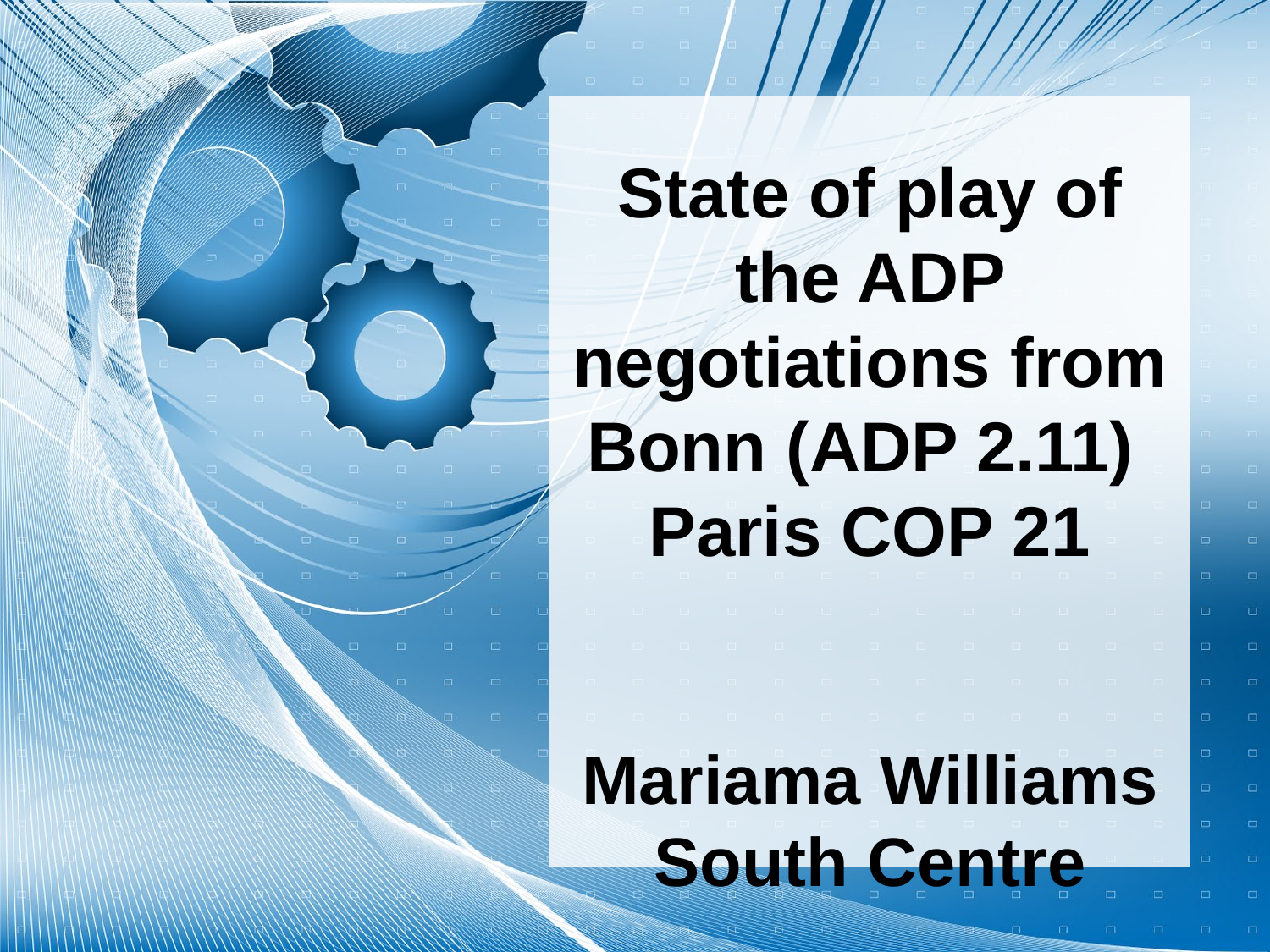

# State of play of the ADP negotiations from Bonn (ADP 2.11)  Paris COP 21 Mariama Williams South Centre